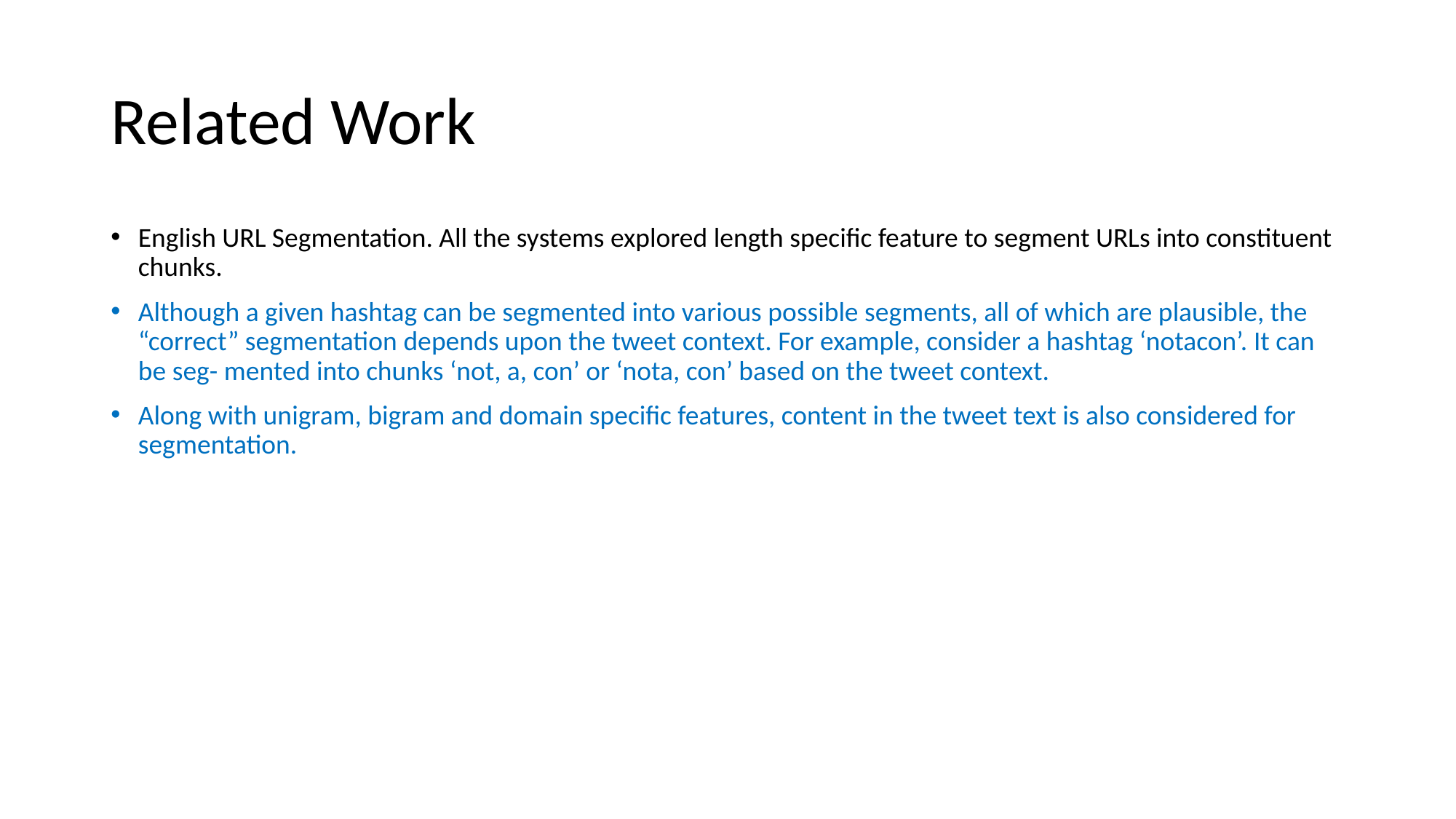

# Related Work
English URL Segmentation. All the systems explored length specific feature to segment URLs into constituent chunks.
Although a given hashtag can be segmented into various possible segments, all of which are plausible, the “correct” segmentation depends upon the tweet context. For example, consider a hashtag ‘notacon’. It can be seg- mented into chunks ‘not, a, con’ or ‘nota, con’ based on the tweet context.
Along with unigram, bigram and domain specific features, content in the tweet text is also considered for segmentation.